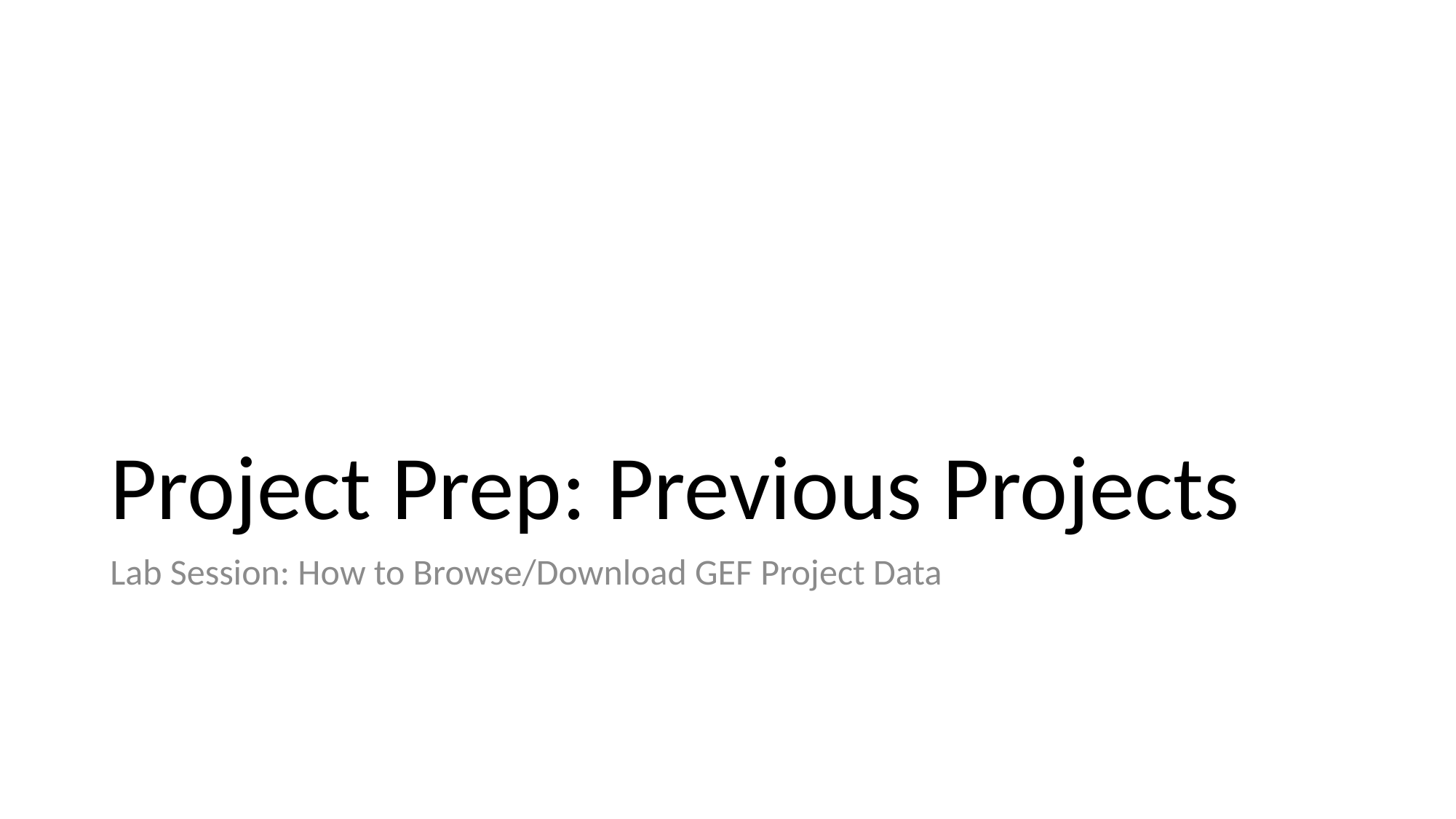

# Project Prep: Previous Projects
Lab Session: How to Browse/Download GEF Project Data